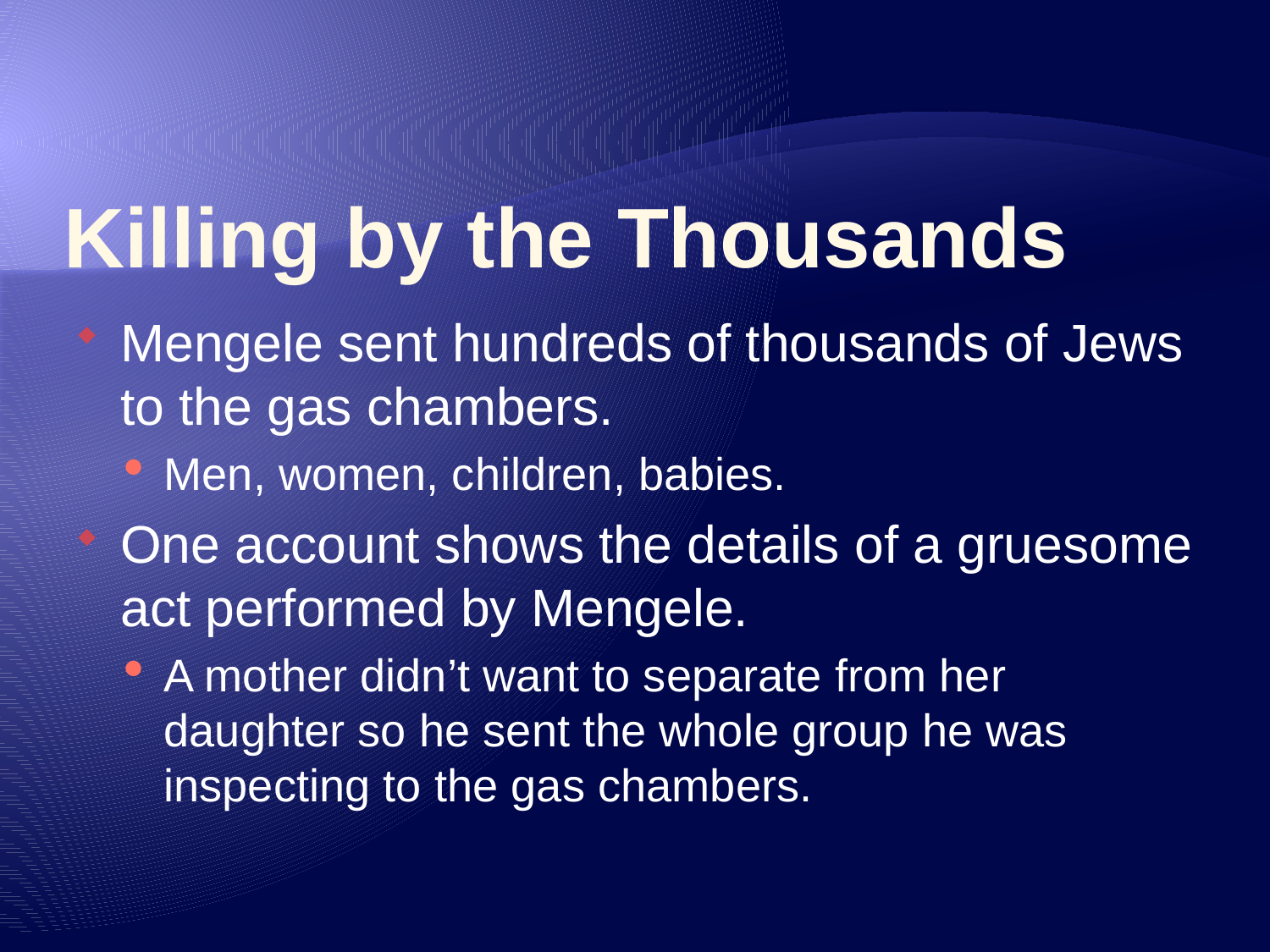

# Killing by the Thousands
Mengele sent hundreds of thousands of Jews to the gas chambers.
Men, women, children, babies.
One account shows the details of a gruesome act performed by Mengele.
A mother didn’t want to separate from her daughter so he sent the whole group he was inspecting to the gas chambers.